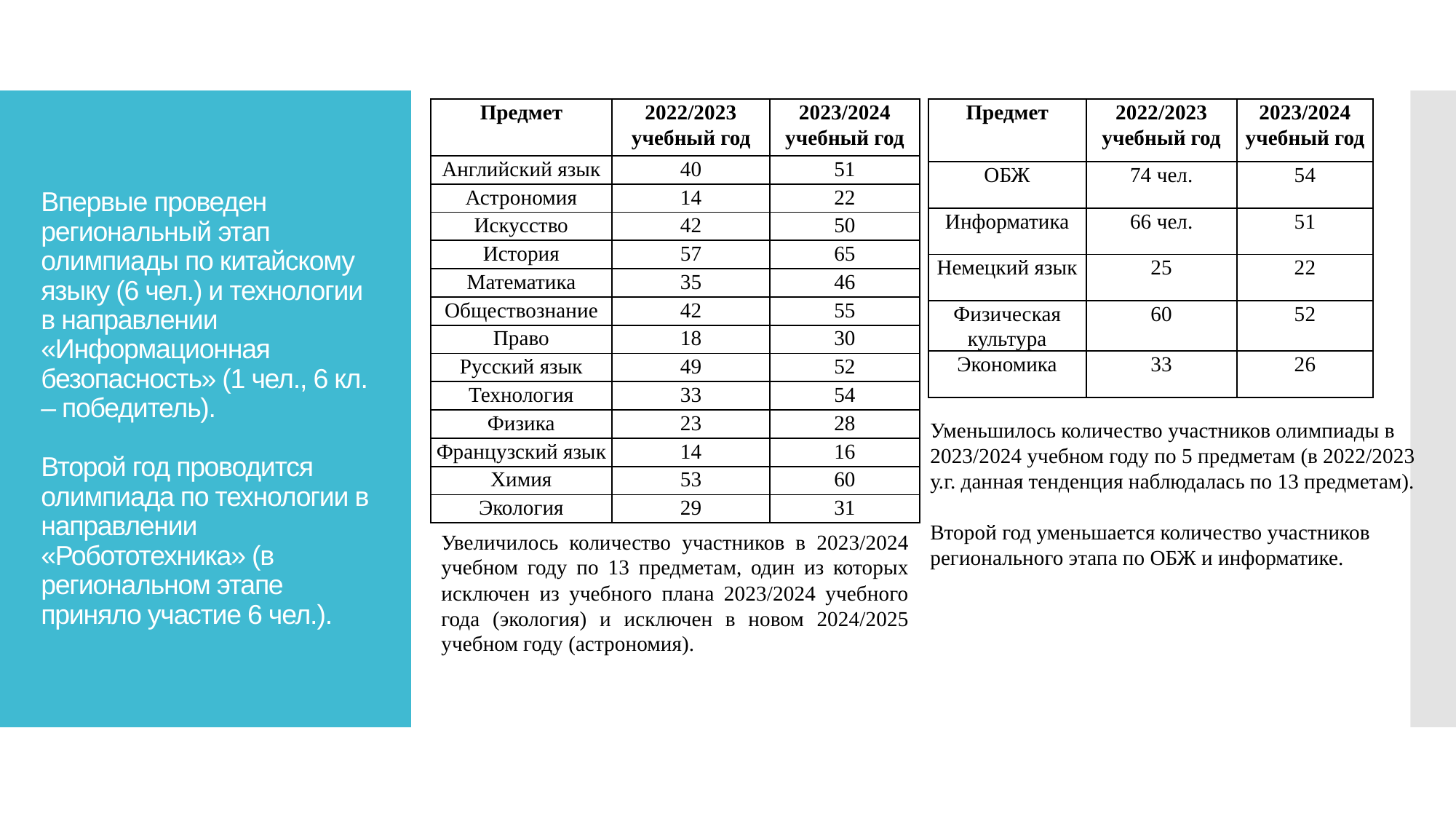

| Предмет | 2022/2023 учебный год | 2023/2024 учебный год |
| --- | --- | --- |
| Английский язык | 40 | 51 |
| Астрономия | 14 | 22 |
| Искусство | 42 | 50 |
| История | 57 | 65 |
| Математика | 35 | 46 |
| Обществознание | 42 | 55 |
| Право | 18 | 30 |
| Русский язык | 49 | 52 |
| Технология | 33 | 54 |
| Физика | 23 | 28 |
| Французский язык | 14 | 16 |
| Химия | 53 | 60 |
| Экология | 29 | 31 |
| Предмет | 2022/2023 учебный год | 2023/2024 учебный год |
| --- | --- | --- |
| ОБЖ | 74 чел. | 54 |
| Информатика | 66 чел. | 51 |
| Немецкий язык | 25 | 22 |
| Физическая культура | 60 | 52 |
| Экономика | 33 | 26 |
# Впервые проведен региональный этап олимпиады по китайскому языку (6 чел.) и технологии в направлении «Информационная безопасность» (1 чел., 6 кл. – победитель). Второй год проводится олимпиада по технологии в направлении «Робототехника» (в региональном этапе приняло участие 6 чел.).
Уменьшилось количество участников олимпиады в 2023/2024 учебном году по 5 предметам (в 2022/2023 у.г. данная тенденция наблюдалась по 13 предметам).

Второй год уменьшается количество участников регионального этапа по ОБЖ и информатике.
Увеличилось количество участников в 2023/2024 учебном году по 13 предметам, один из которых исключен из учебного плана 2023/2024 учебного года (экология) и исключен в новом 2024/2025 учебном году (астрономия).